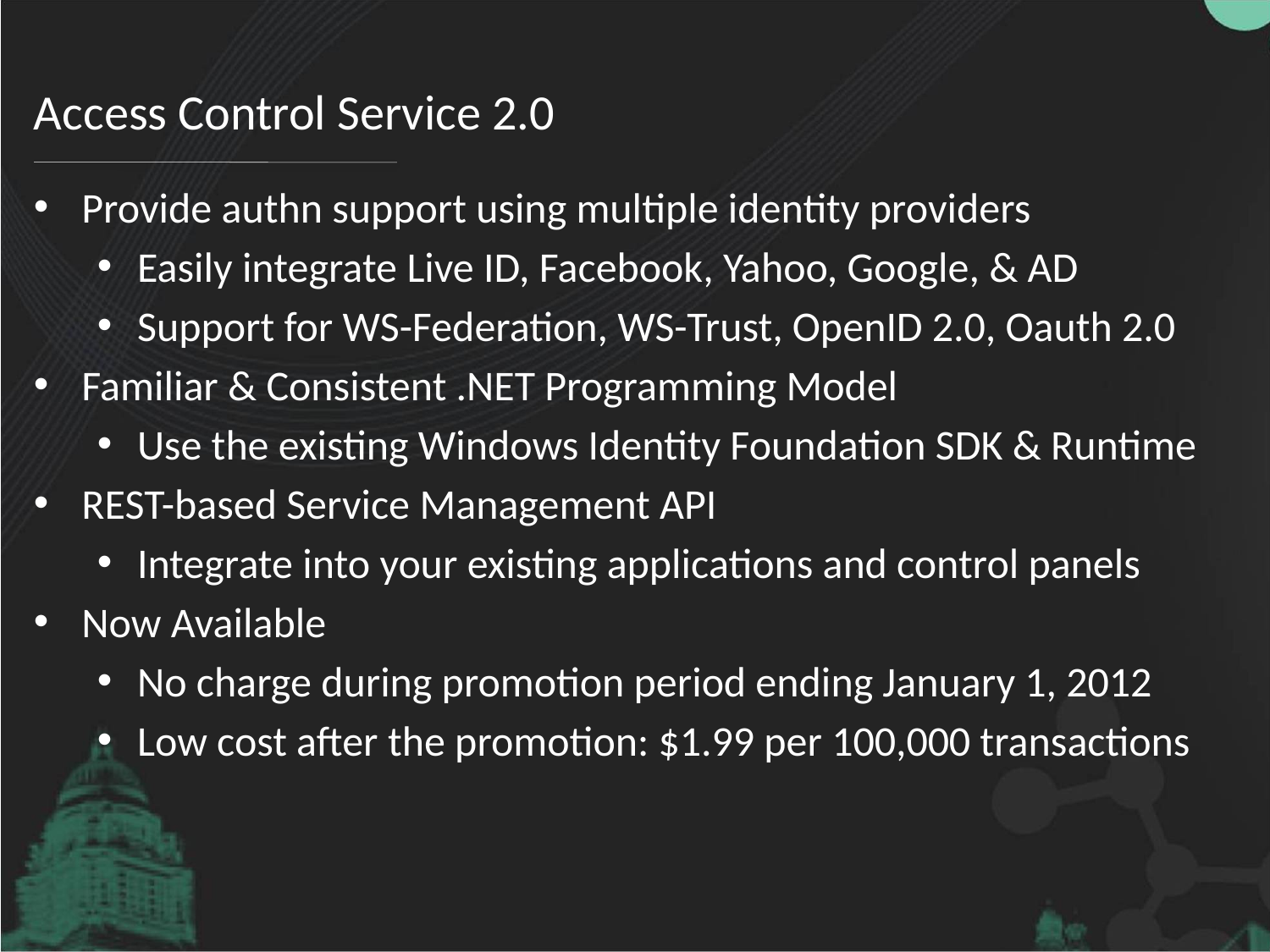

# Access Control Service 2.0
Provide authn support using multiple identity providers
Easily integrate Live ID, Facebook, Yahoo, Google, & AD
Support for WS-Federation, WS-Trust, OpenID 2.0, Oauth 2.0
Familiar & Consistent .NET Programming Model
Use the existing Windows Identity Foundation SDK & Runtime
REST-based Service Management API
Integrate into your existing applications and control panels
Now Available
No charge during promotion period ending January 1, 2012
Low cost after the promotion: $1.99 per 100,000 transactions